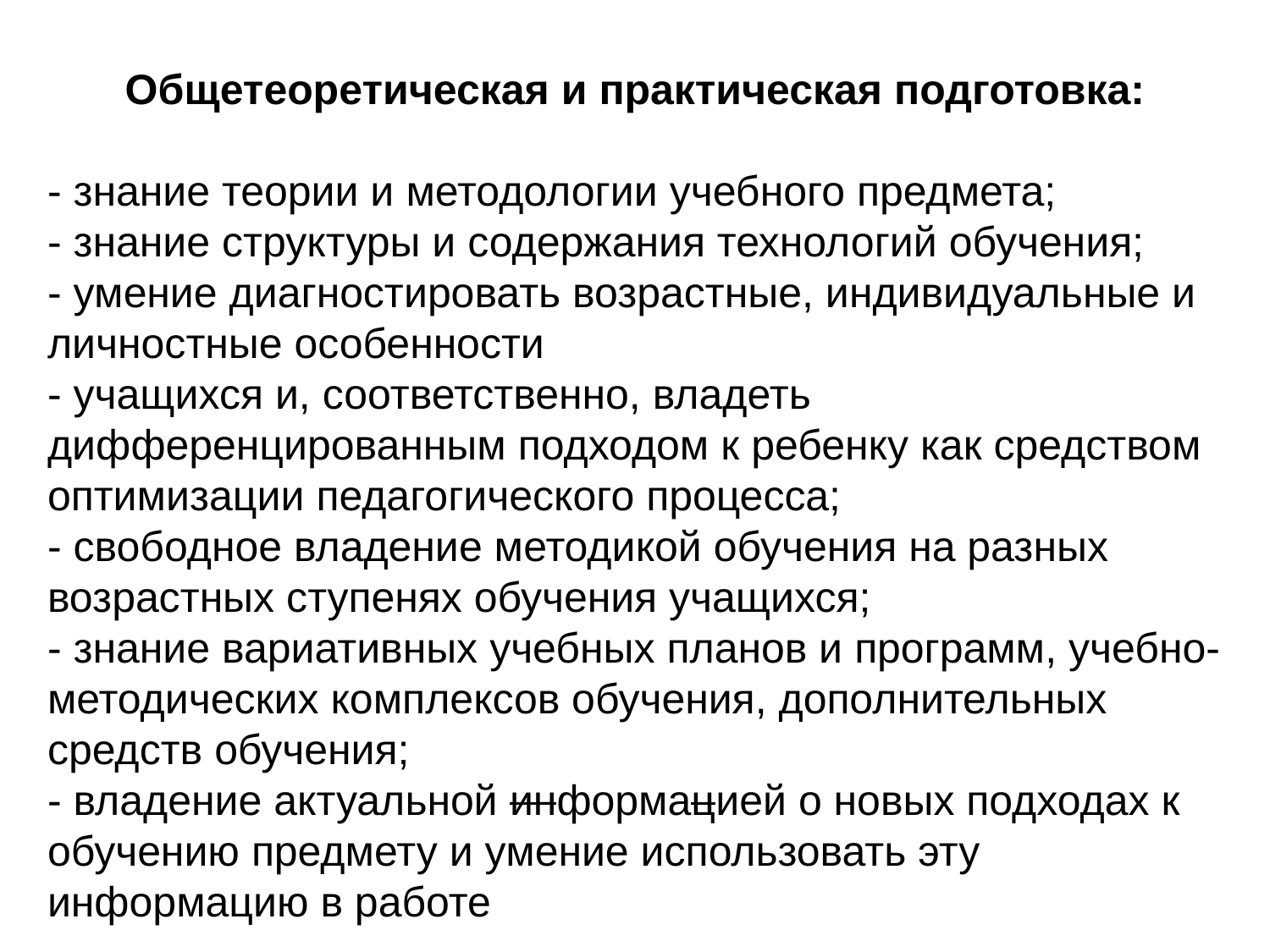

Общетеоретическая и практическая подготовка:

- знание теории и методологии учебного предмета;
- знание структуры и содержания технологий обучения;
- умение диагностировать возрастные, индивидуальные и личностные особенности
- учащихся и, соответственно, владеть дифференцированным подходом к ребенку как средством оптимизации педагогического процесса;
- свободное владение методикой обучения на разных возрастных ступенях обучения учащихся;
- знание вариативных учебных планов и программ, учебно-методических комплексов обучения, дополнительных средств обучения;
- владение актуальной информацией о новых подходах к обучению предмету и умение использовать эту информацию в работе